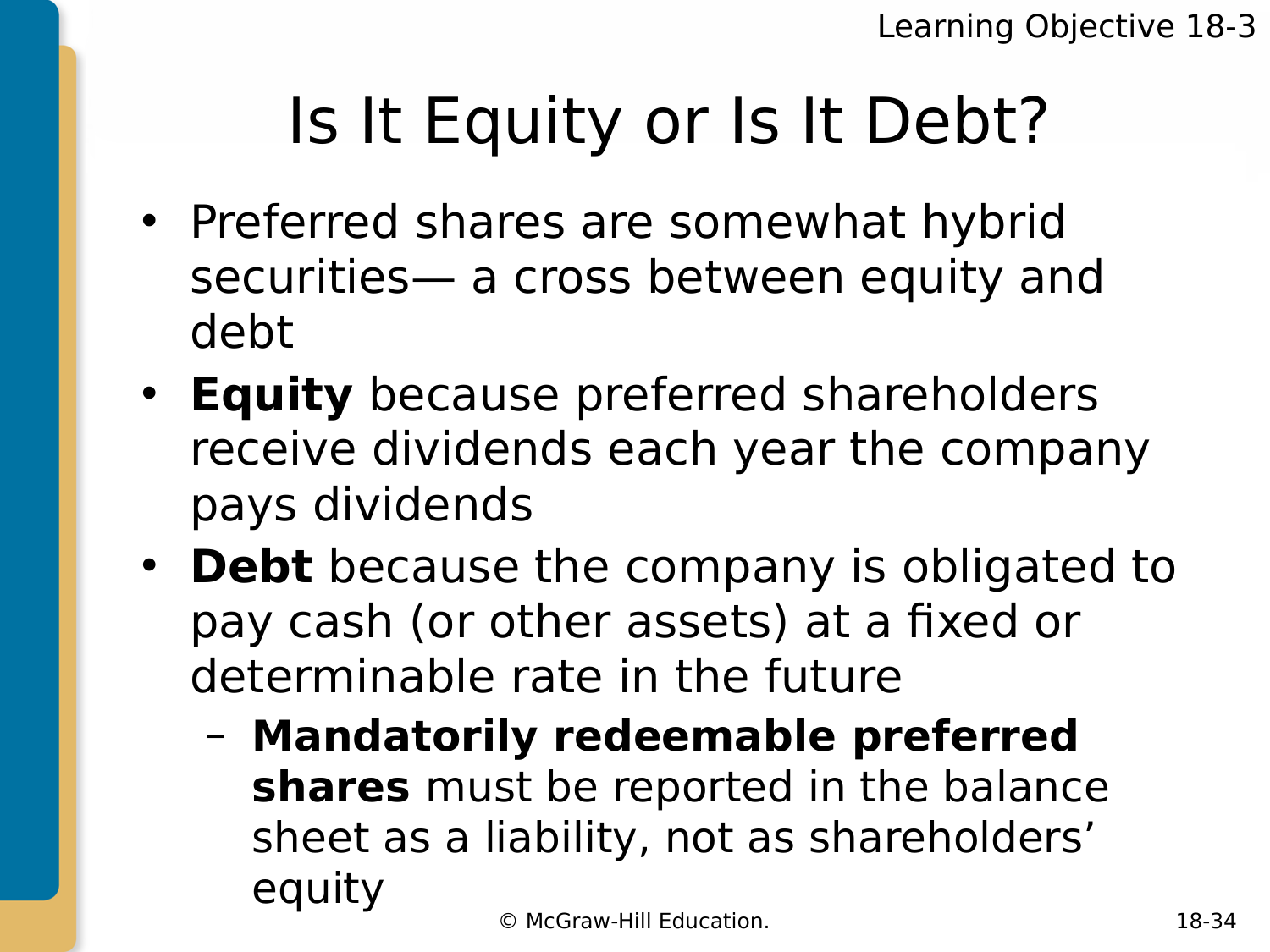

Learning Objective 18-3
# Is It Equity or Is It Debt?
Preferred shares are somewhat hybrid securities— a cross between equity and debt
Equity because preferred shareholders receive dividends each year the company pays dividends
Debt because the company is obligated to pay cash (or other assets) at a fixed or determinable rate in the future
Mandatorily redeemable preferred shares must be reported in the balance sheet as a liability, not as shareholders’ equity